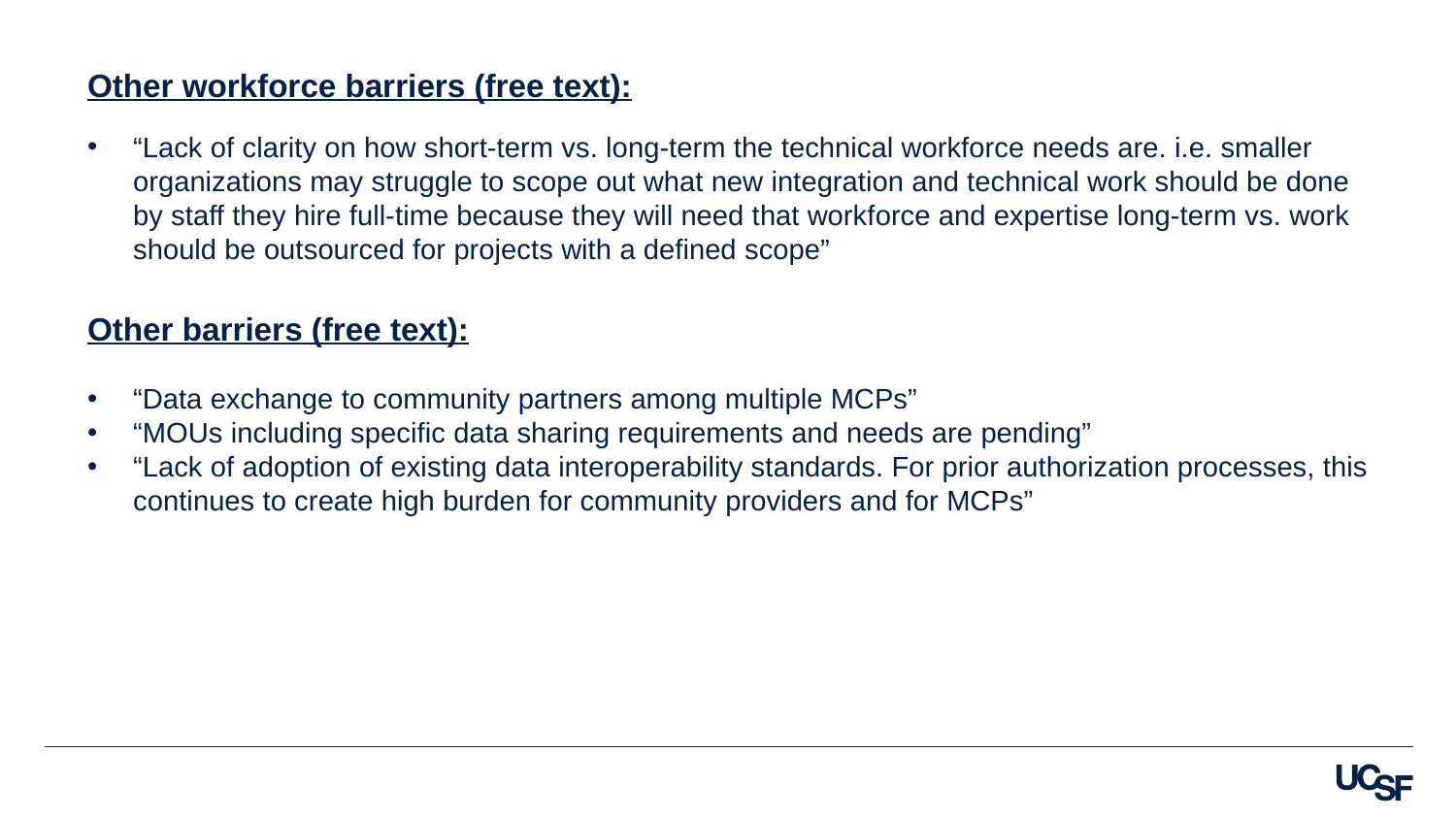

Other workforce barriers (free text):

“Lack of clarity on how short-term vs. long-term the technical workforce needs are. i.e. smaller organizations may struggle to scope out what new integration and technical work should be done by staff they hire full-time because they will need that workforce and expertise long-term vs. work should be outsourced for projects with a defined scope”

Other barriers (free text):

“Data exchange to community partners among multiple MCPs”
“MOUs including specific data sharing requirements and needs are pending”
“Lack of adoption of existing data interoperability standards. For prior authorization processes, this continues to create high burden for community providers and for MCPs”